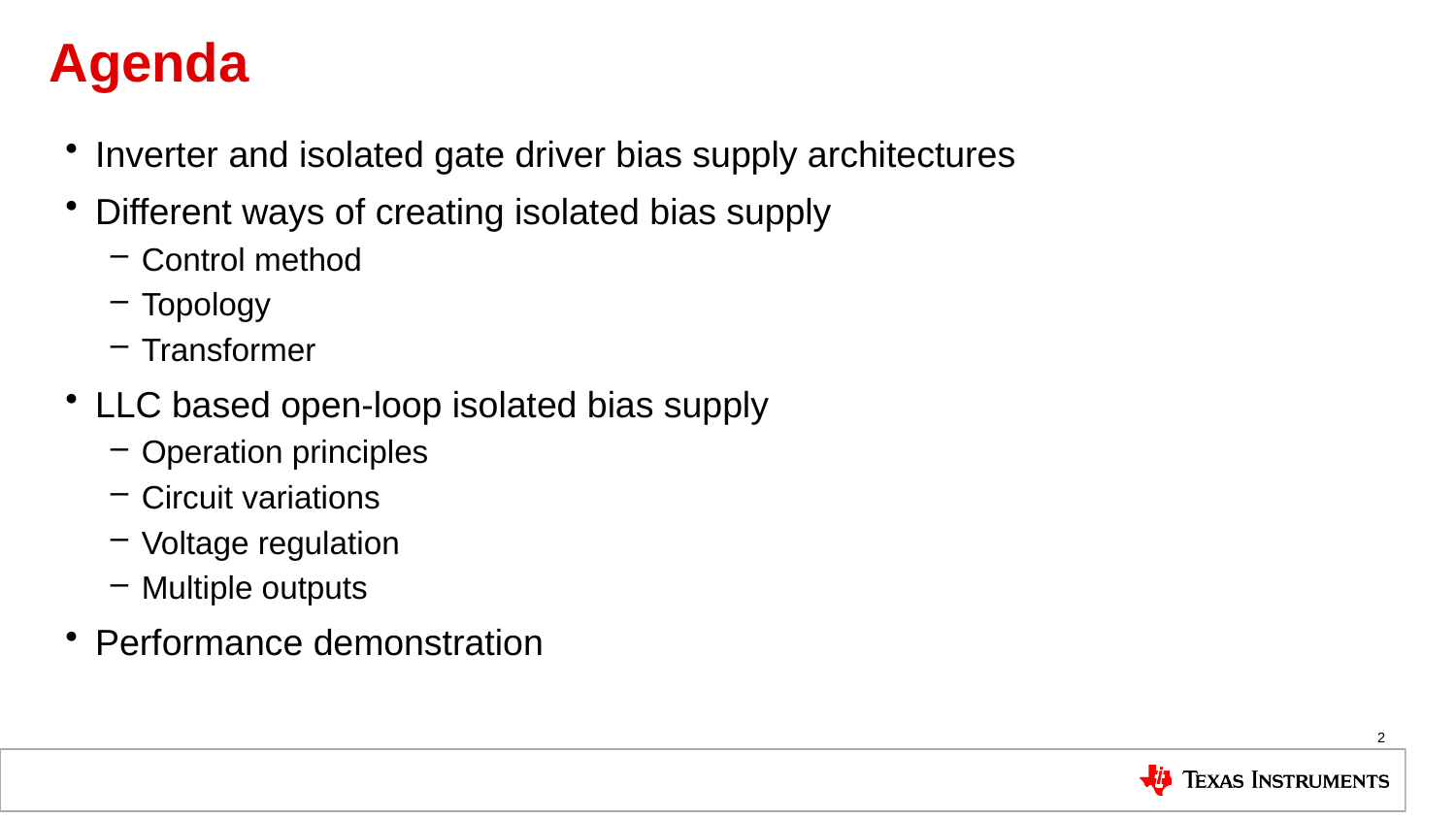

# Agenda
Inverter and isolated gate driver bias supply architectures
Different ways of creating isolated bias supply
Control method
Topology
Transformer
LLC based open-loop isolated bias supply
Operation principles
Circuit variations
Voltage regulation
Multiple outputs
Performance demonstration
2